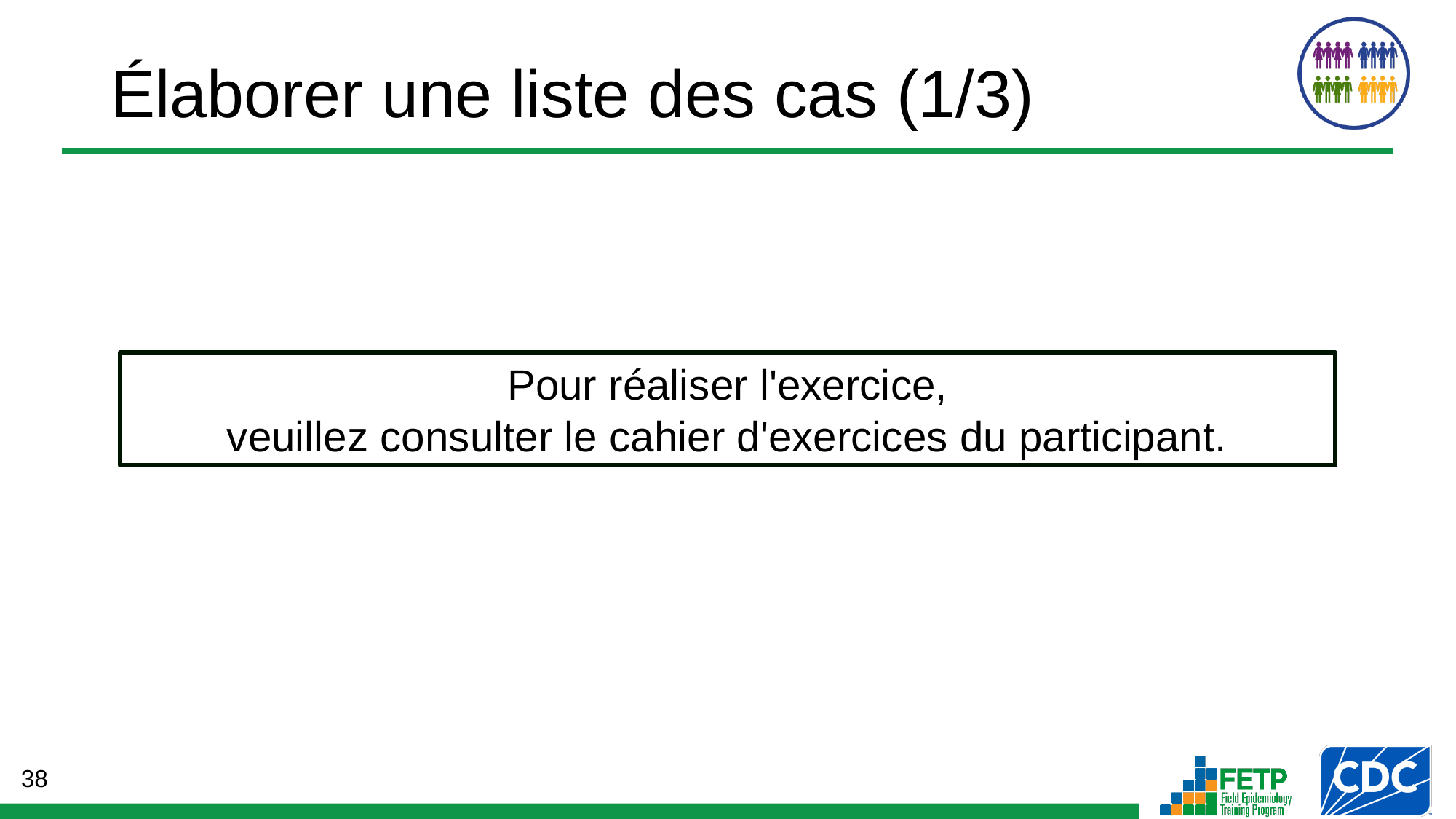

# Élaborer une liste des cas (1/3)